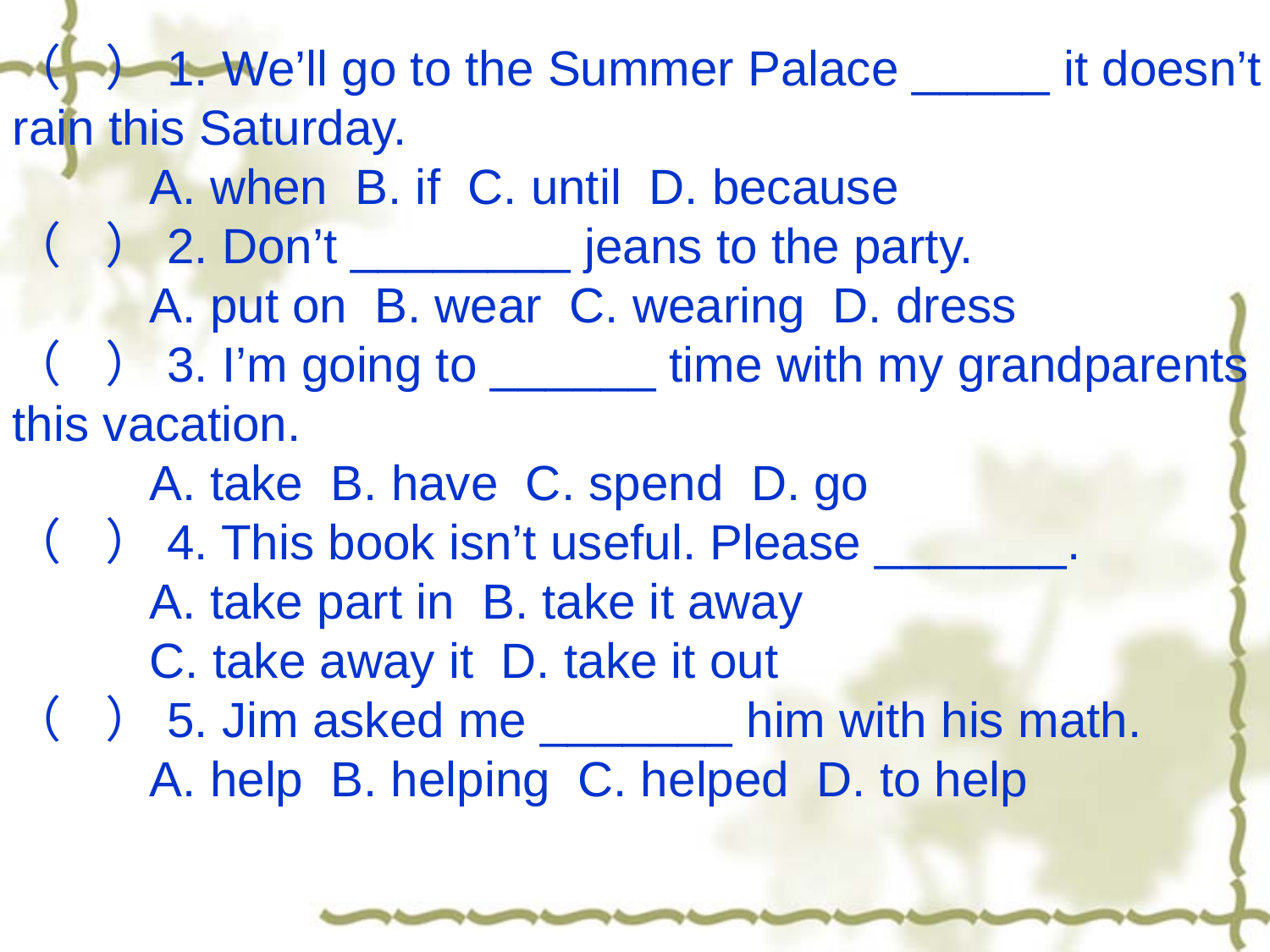

（    ）1. We’ll go to the Summer Palace _____ it doesn’t rain this Saturday.
          A. when  B. if  C. until  D. because
（    ）2. Don’t ________ jeans to the party.
          A. put on  B. wear  C. wearing  D. dress
（    ）3. I’m going to ______ time with my grandparents this vacation.
          A. take  B. have  C. spend  D. go
（    ）4. This book isn’t useful. Please _______.
          A. take part in  B. take it away
          C. take away it  D. take it out
（    ）5. Jim asked me _______ him with his math.
          A. help  B. helping  C. helped  D. to help